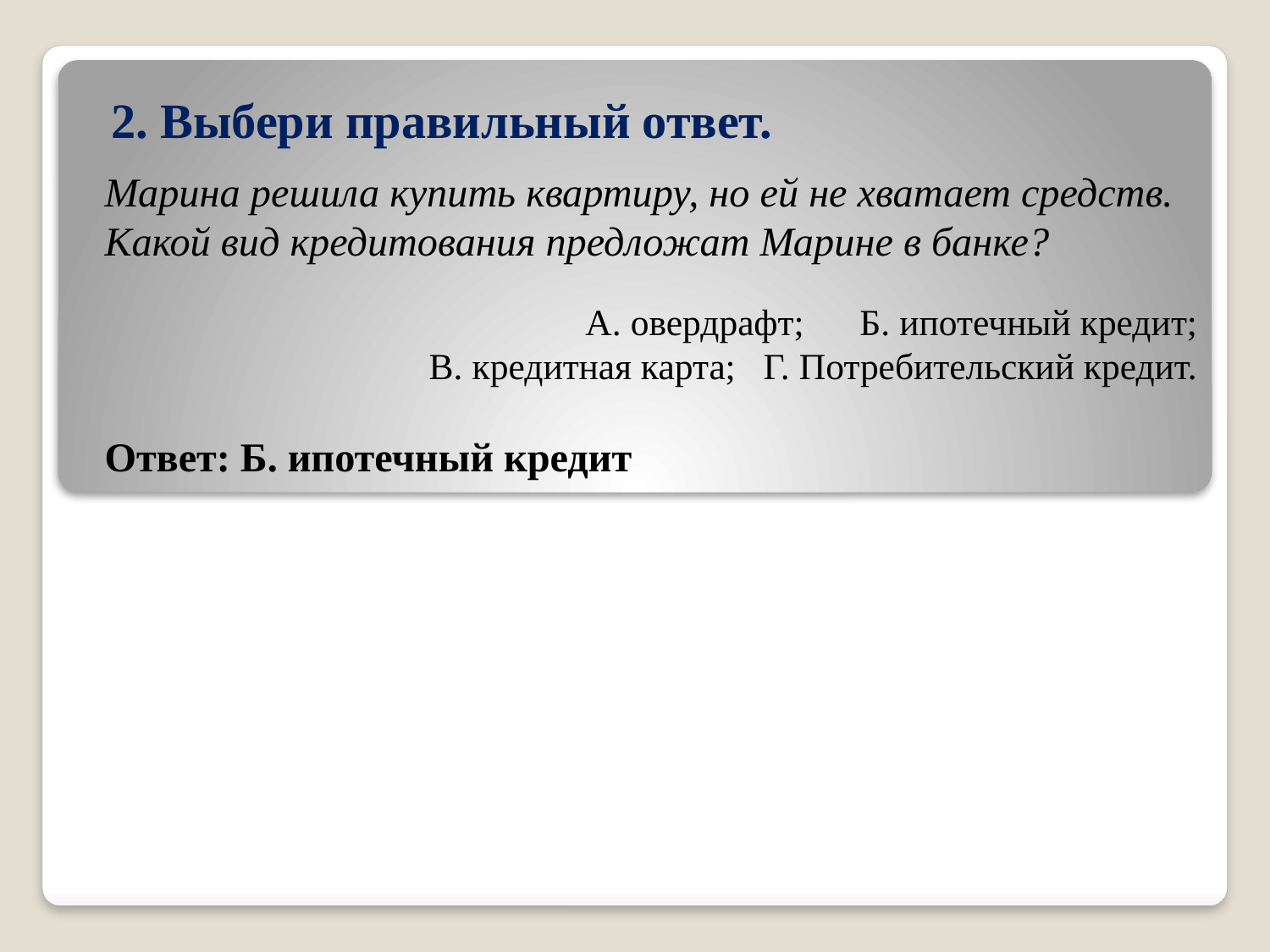

# 2. Выбери правильный ответ.
Марина решила купить квартиру, но ей не хватает средств. Какой вид кредитования предложат Марине в банке?

А. овердрафт;      Б. ипотечный кредит;
В. кредитная карта;   Г. Потребительский кредит.

Ответ: Б. ипотечный кредит